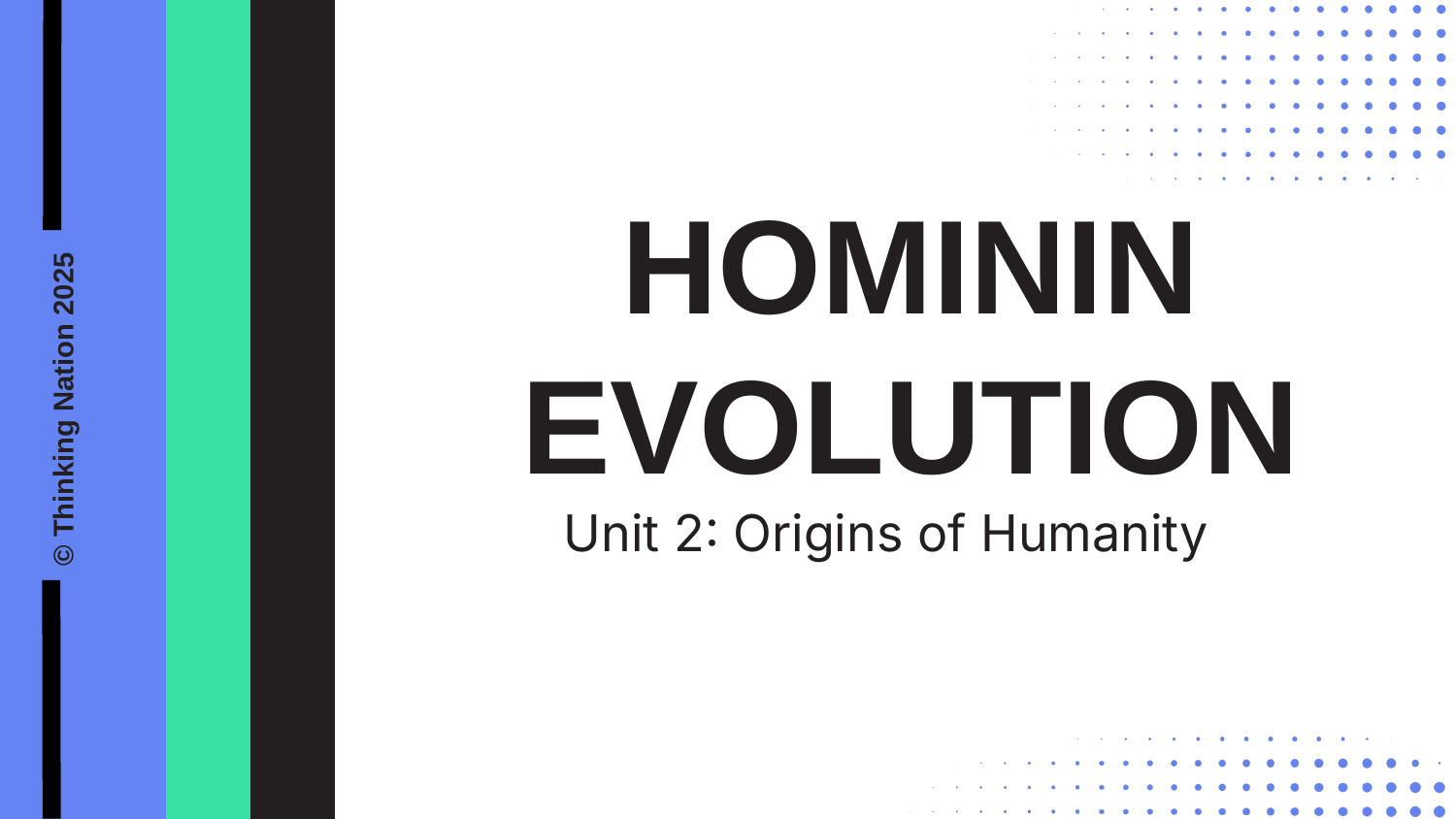

HOMININ EVOLUTION
© Thinking Nation 2025
Unit 2: Origins of Humanity